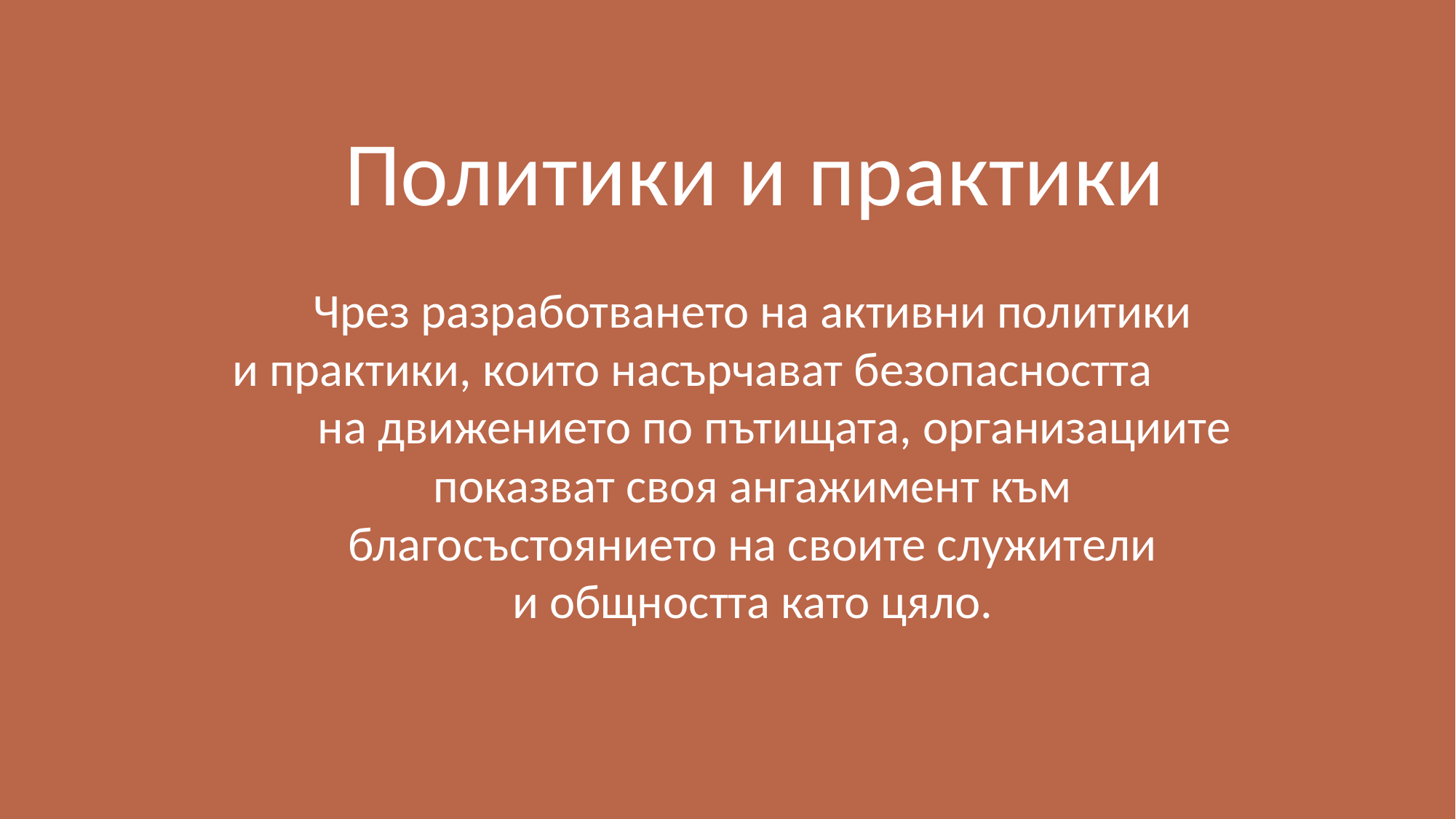

# Политики и практики
Чрез разработването на активни политики
и практики, които насърчават безопасността                 на движението по пътищата, организациите
показват своя ангажимент към
благосъстоянието на своите служители
и общността като цяло.